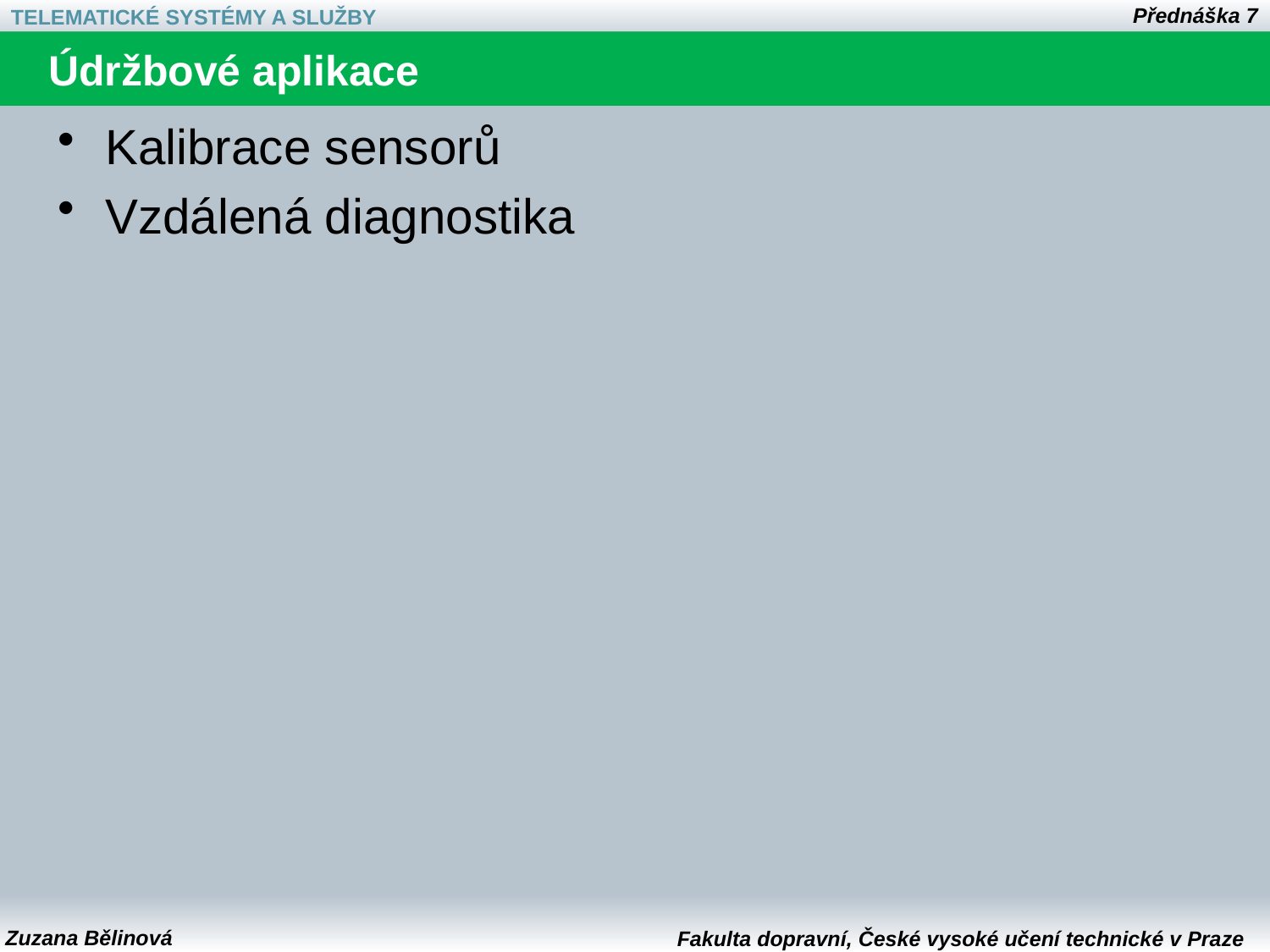

# Údržbové aplikace
Kalibrace sensorů
Vzdálená diagnostika